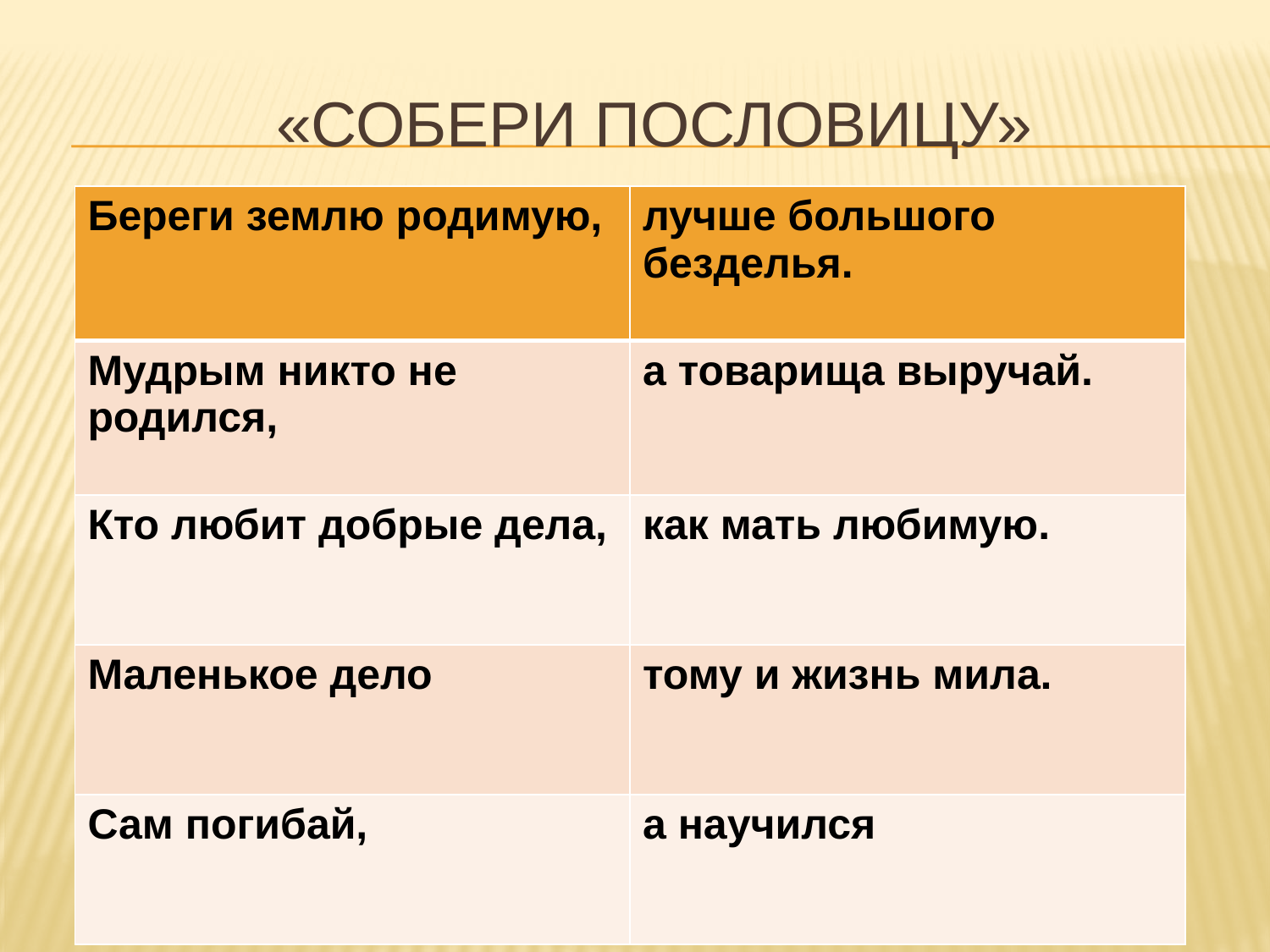

# «Собери пословицу»
| Береги землю родимую, | лучше большого безделья. |
| --- | --- |
| Мудрым никто не родился, | а товарища выручай. |
| Кто любит добрые дела, | как мать любимую. |
| Маленькое дело | тому и жизнь мила. |
| Сам погибай, | а научился |